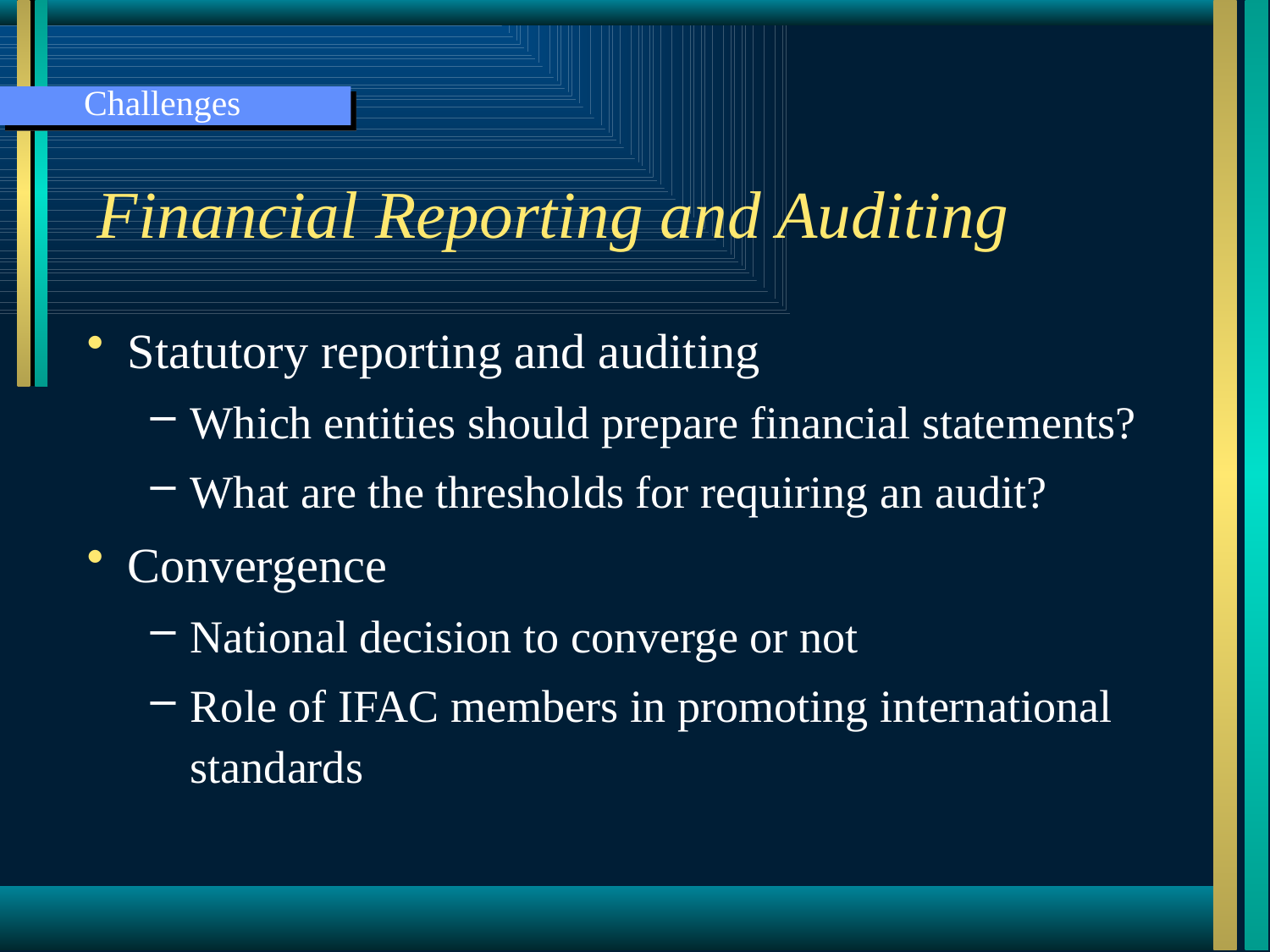

Challenges

Financial Reporting and Auditing
Statutory reporting and auditing
Which entities should prepare financial statements?
What are the thresholds for requiring an audit?
Convergence
National decision to converge or not
Role of IFAC members in promoting international standards